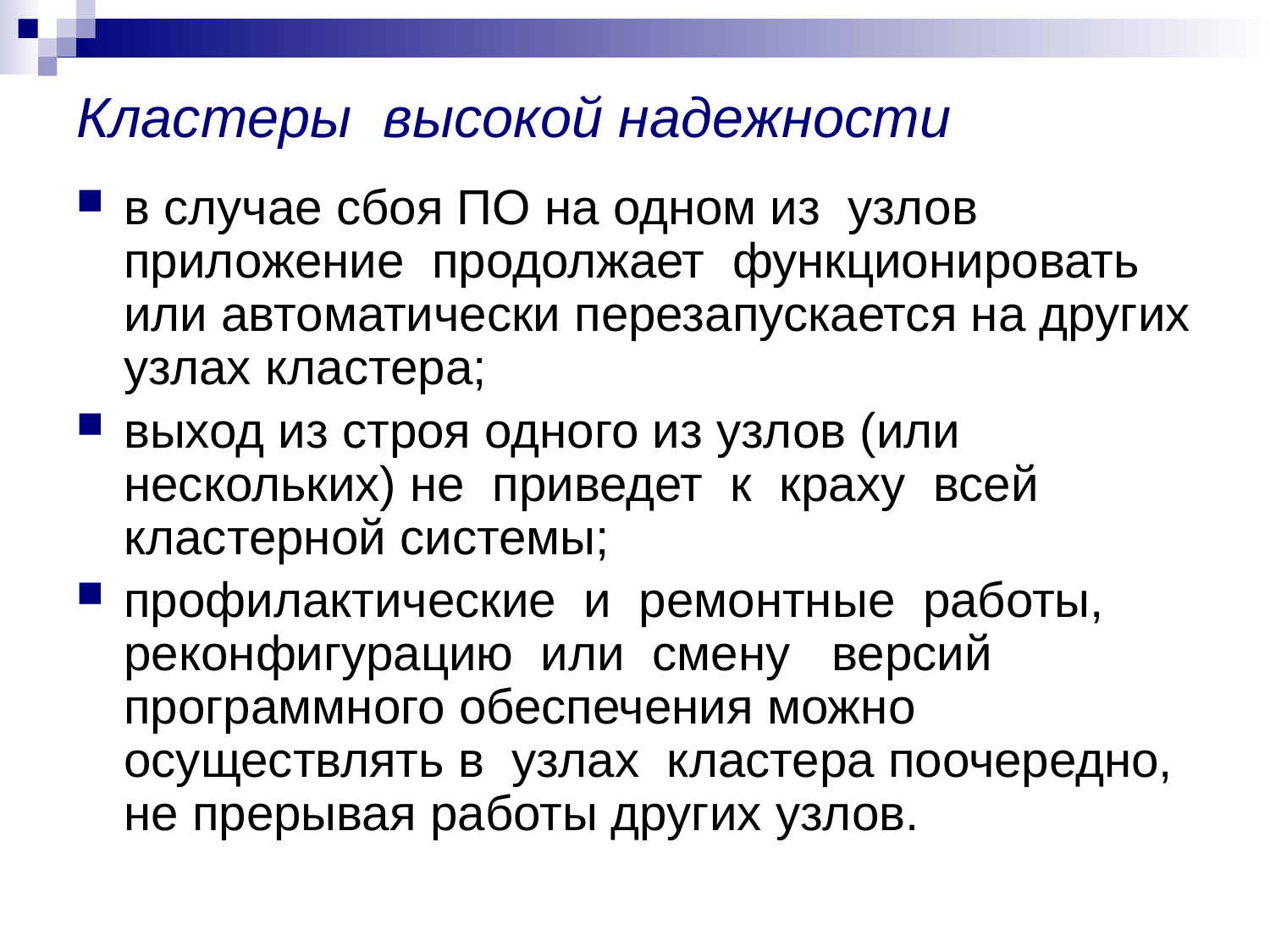

# Кластеры  высокой надежности
в случае сбоя ПО на одном из  узлов  приложение  продолжает  функционировать или автоматически перезапускается на других узлах кластера;
выход из строя одного из узлов (или нескольких) не  приведет  к  краху  всей кластерной системы;
профилактические  и  ремонтные  работы,  реконфигурацию  или  смену   версий программного обеспечения можно осуществлять в  узлах  кластера поочередно, не прерывая работы других узлов.